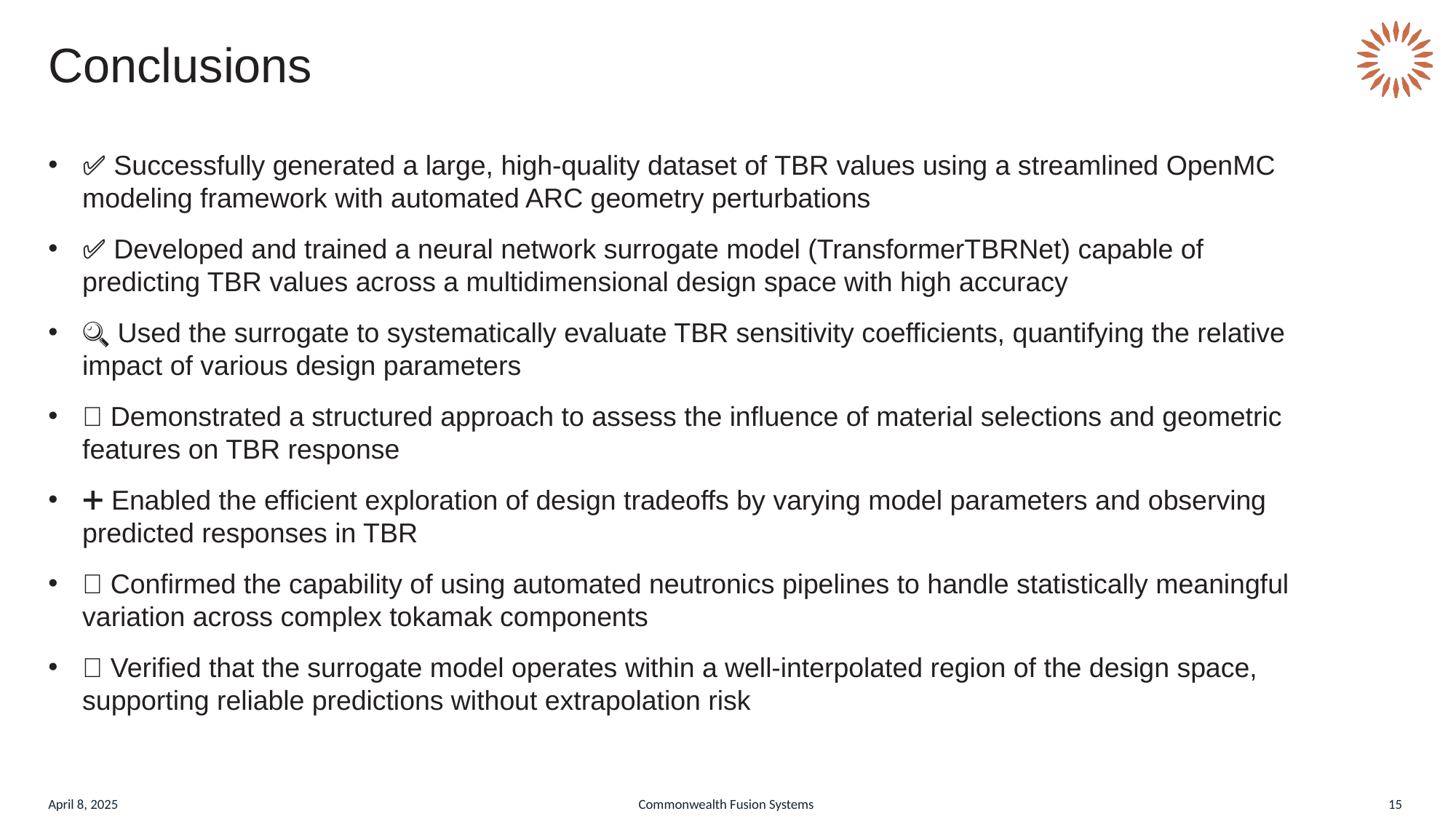

# Conclusions
✅ Successfully generated a large, high-quality dataset of TBR values using a streamlined OpenMC modeling framework with automated ARC geometry perturbations
✅ Developed and trained a neural network surrogate model (TransformerTBRNet) capable of predicting TBR values across a multidimensional design space with high accuracy
🔍 Used the surrogate to systematically evaluate TBR sensitivity coefficients, quantifying the relative impact of various design parameters
🧱 Demonstrated a structured approach to assess the influence of material selections and geometric features on TBR response
➕ Enabled the efficient exploration of design tradeoffs by varying model parameters and observing predicted responses in TBR
🧪 Confirmed the capability of using automated neutronics pipelines to handle statistically meaningful variation across complex tokamak components
🧭 Verified that the surrogate model operates within a well-interpolated region of the design space, supporting reliable predictions without extrapolation risk